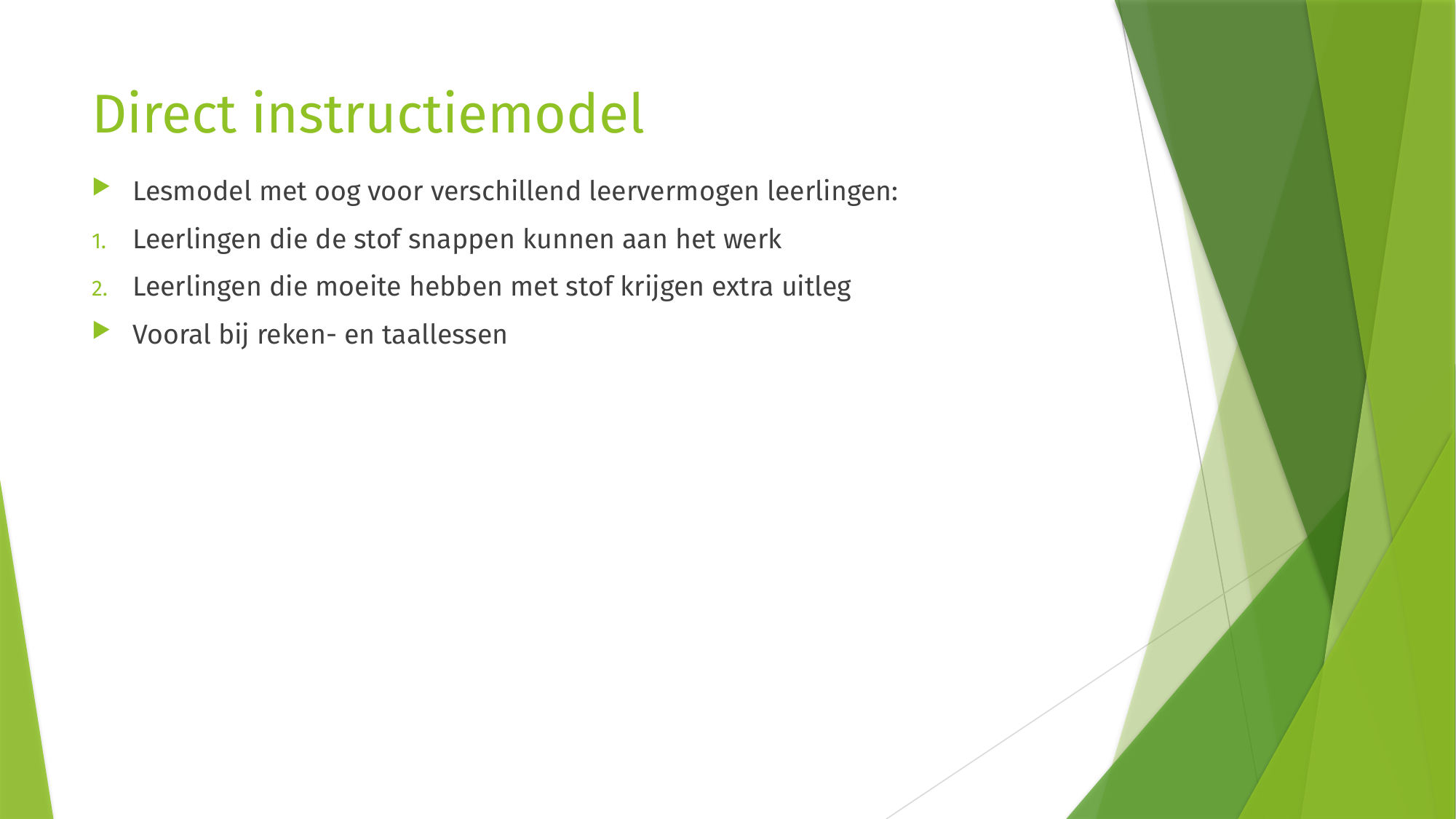

# Direct instructiemodel
Lesmodel met oog voor verschillend leervermogen leerlingen:
Leerlingen die de stof snappen kunnen aan het werk
Leerlingen die moeite hebben met stof krijgen extra uitleg
Vooral bij reken- en taallessen